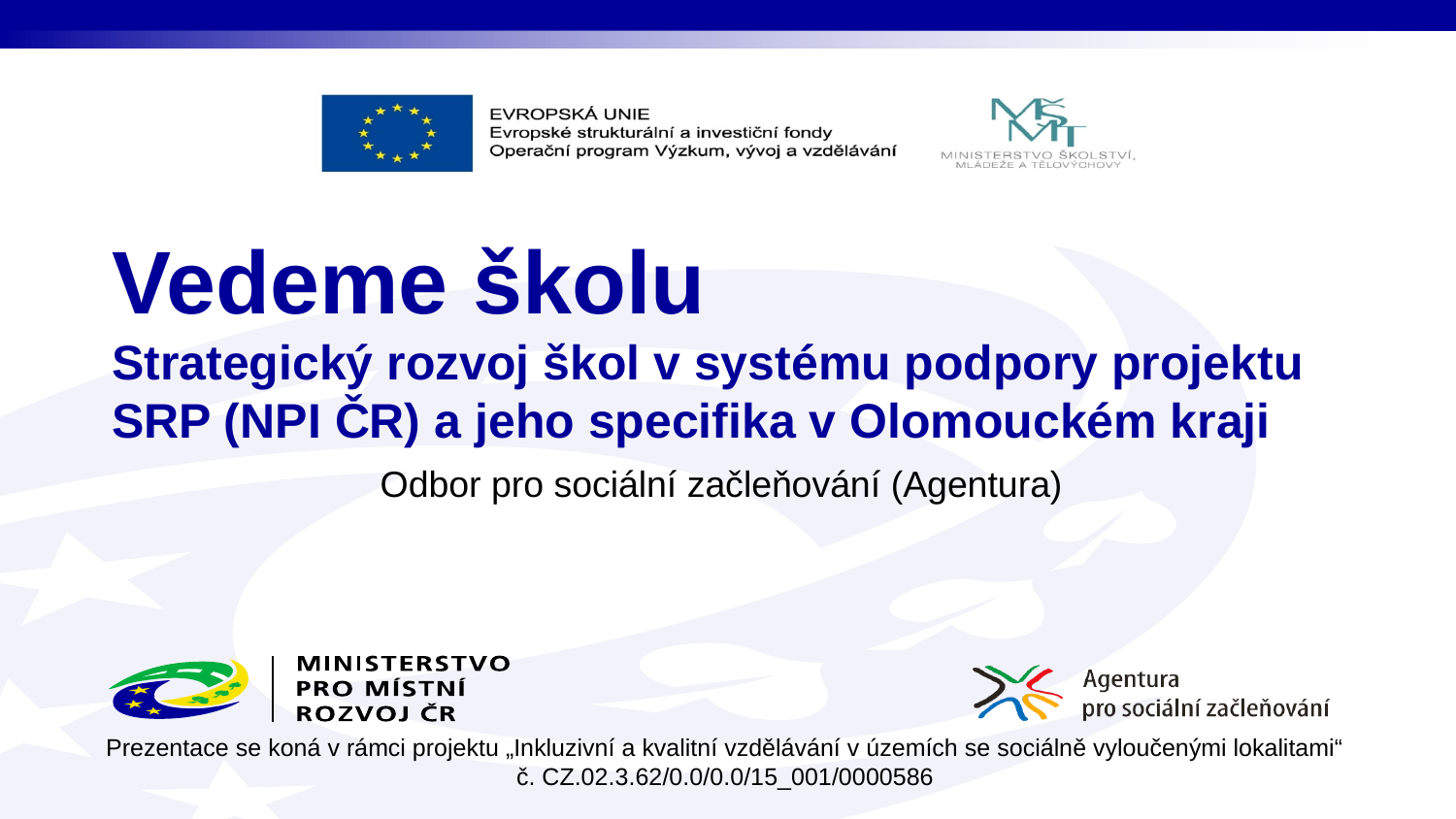

# Vedeme školu Strategický rozvoj škol v systému podpory projektu SRP (NPI ČR) a jeho specifika v Olomouckém kraji